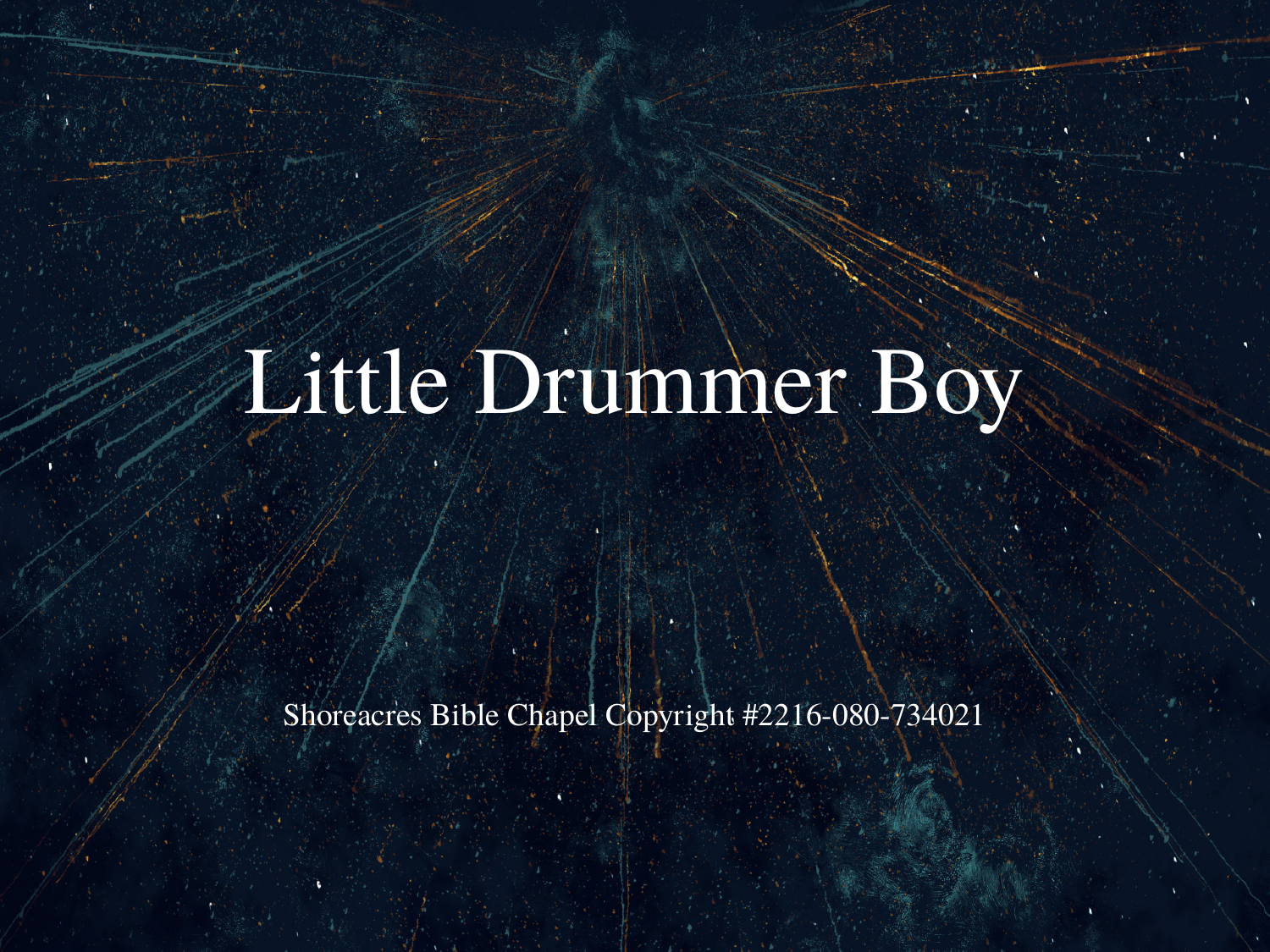

# Little Drummer Boy
Shoreacres Bible Chapel Copyright #2216-080-734021